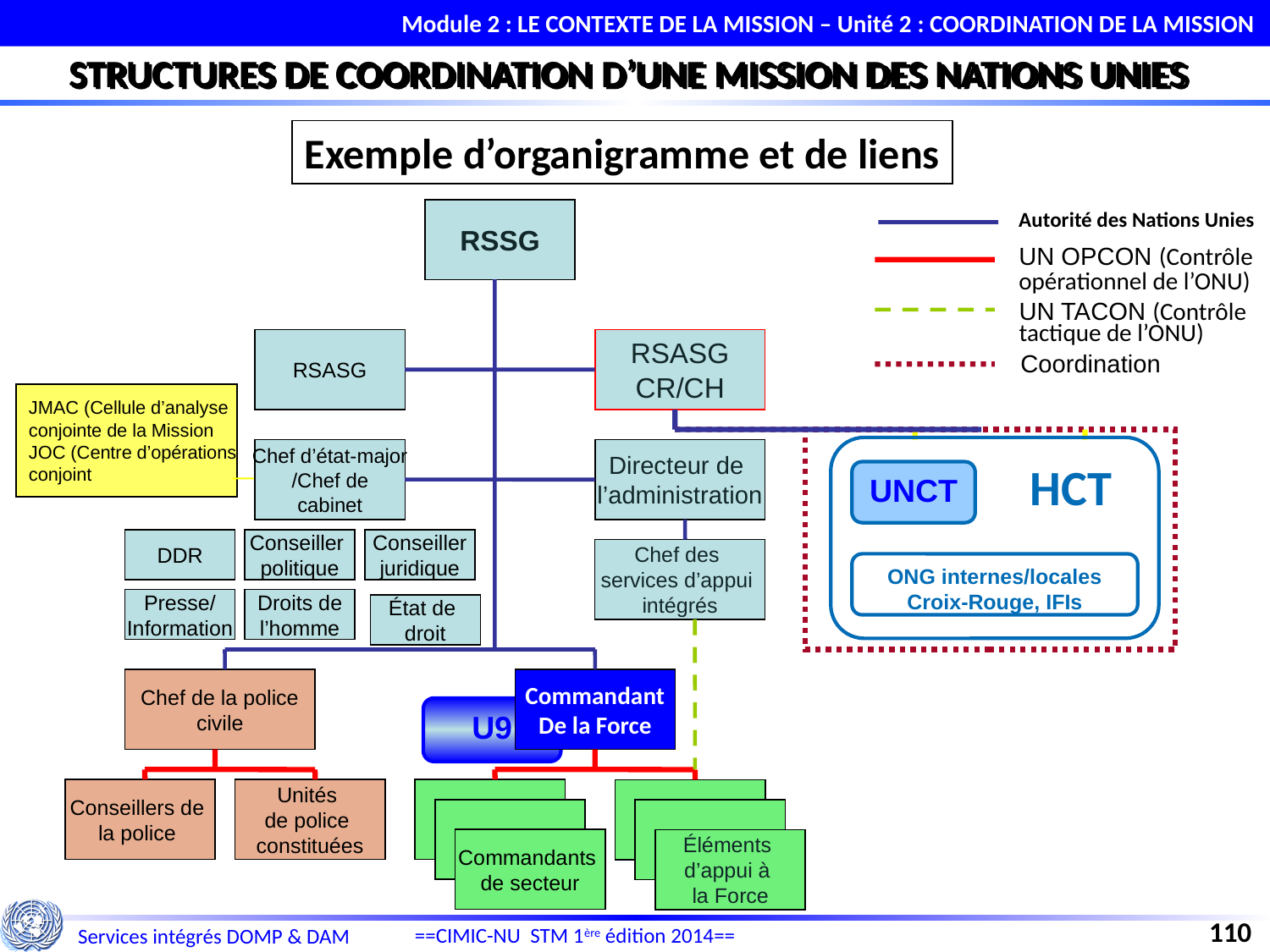

Module 2 : LE CONTEXTE DE LA MISSION – Unité 2 : COORDINATION DE LA MISSION
STRUCTURES DE COORDINATION D’UNE MISSION DES NATIONS UNIES

Exemple d’organigramme et de liens
RSSG
Autorité des Nations Unies

UN OPCON (Contrôle
opérationnel de l’ONU)

UN TACON (Contrôle
tactique de l’ONU)

RSASG
RSASG
CR/CH
Coordination

JMAC (Cellule d’analyse
conjointe de la Mission
JOC (Centre d’opérations
conjoint

Chef d’état-major
/Chef de
cabinet
Directeur de
l’administration
HCT
UNCT

DDR
Conseiller
politique
Conseiller
juridique
Chef des
services d’appui
intégrés
ONG internes/locales Croix-Rouge, IFIs
Presse/
Information
Droits de
l’homme
État de
droit

Chef de la police
civile
Commandant
De la Force
U9

Conseillers de
la police
Unités
de police
constituées

Commandants
de secteur
Éléments
d’appui à
la Force
110
==CIMIC-NU  STM 1ère édition 2014==
Services intégrés DOMP & DAM